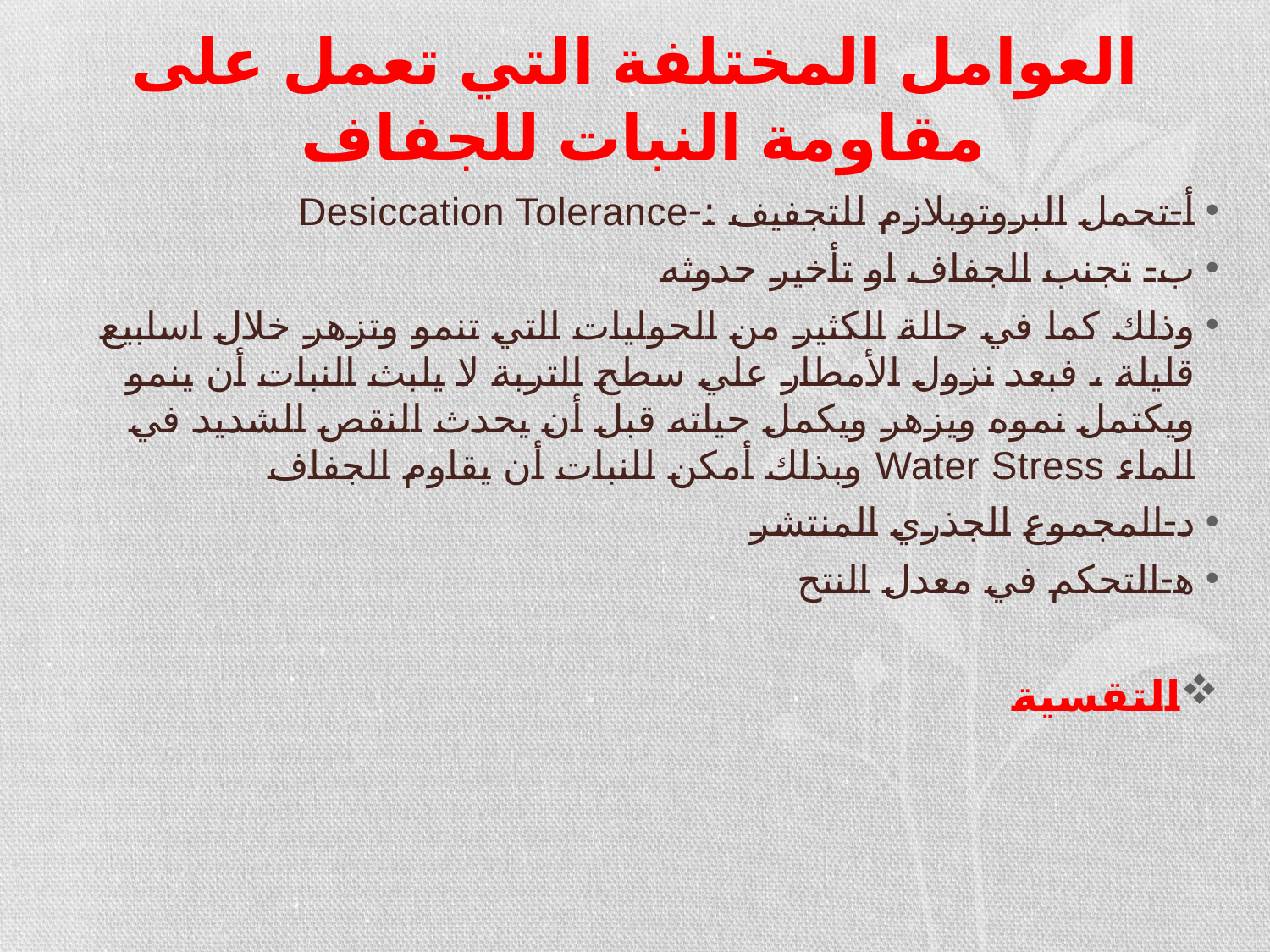

# العوامل المختلفة التي تعمل على مقاومة النبات للجفاف
أ-تحمل البروتوبلازم للتجفيف :-Desiccation Tolerance
ب- تجنب الجفاف او تأخير حدوثه
وذلك كما في حالة الكثير من الحوليات التي تنمو وتزهر خلال اسابيع قليلة ، فبعد نزول الأمطار علي سطح التربة لا يلبث النبات أن ينمو ويكتمل نموه ويزهر ويكمل حياته قبل أن يحدث النقص الشديد في الماء Water Stress وبذلك أمكن للنبات أن يقاوم الجفاف
د-المجموع الجذري المنتشر
ﻫ-التحكم في معدل النتح

التقسية